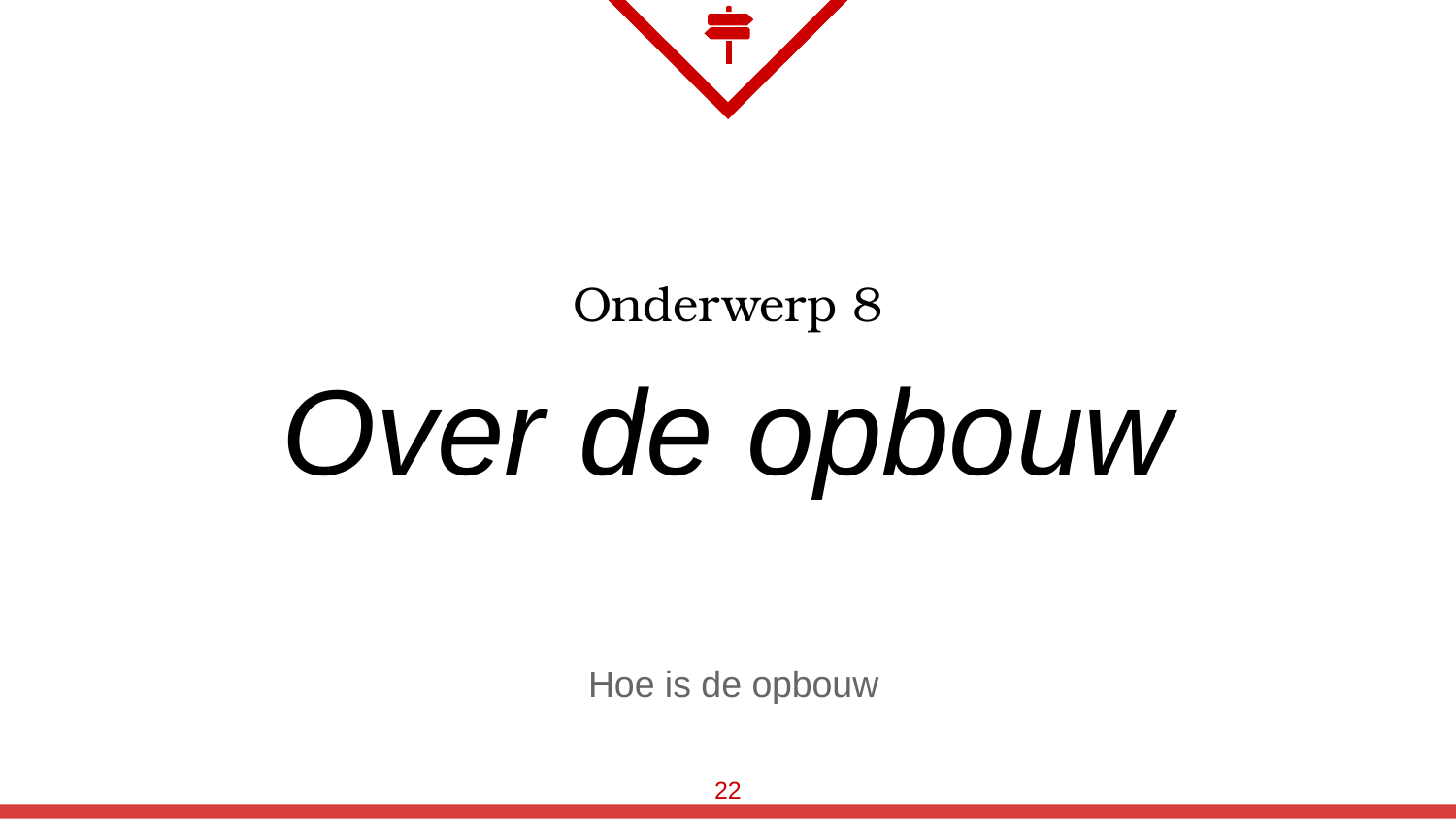

Onderwerp 8
Over de opbouw
Hoe is de opbouw
22